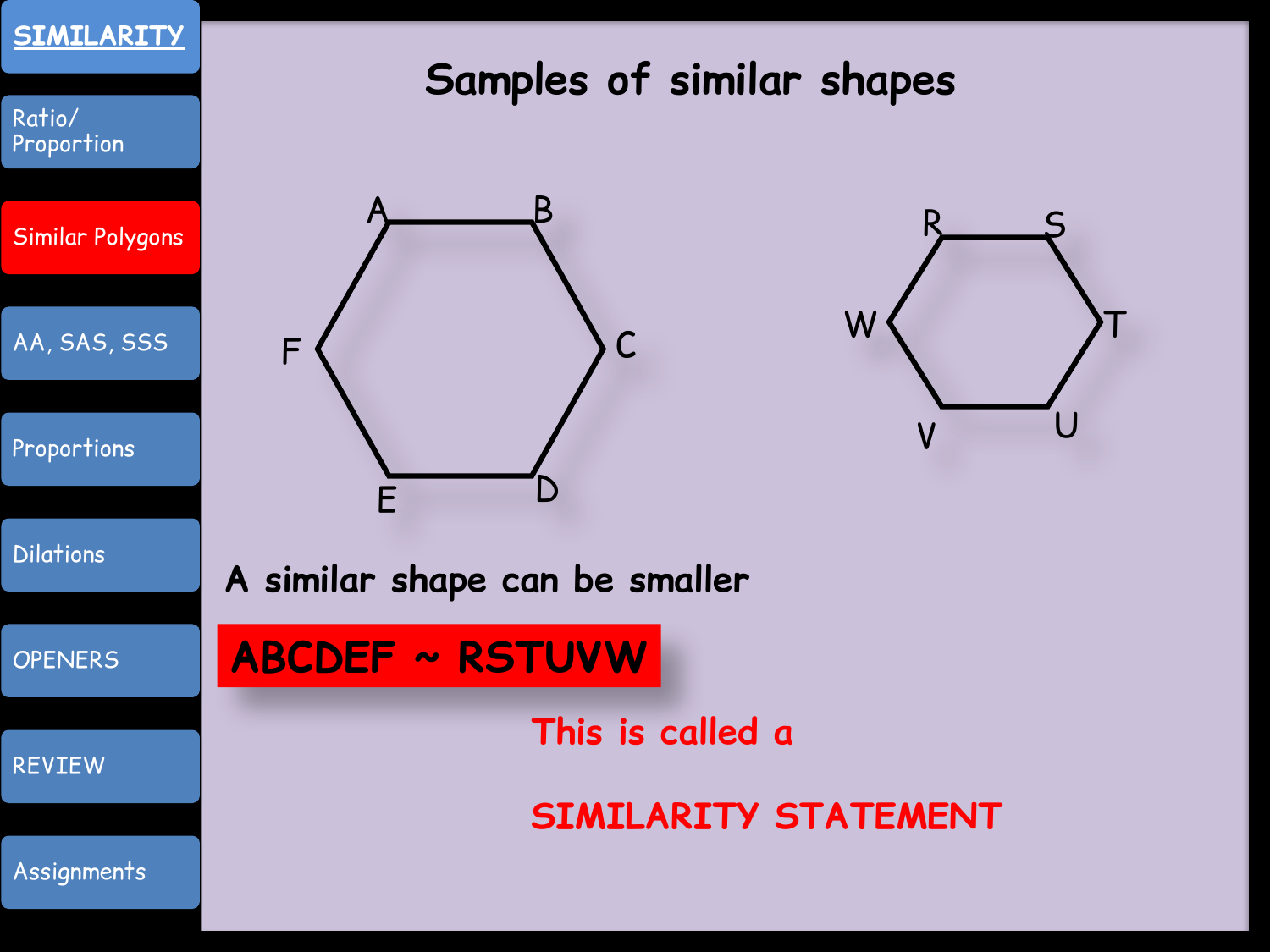

SIMILARITY

Ratio/Proportion

Similar Polygons

AA, SAS, SSS

Proportions

Dilations

OPENERS

REVIEW

Assignments

Samples of similar shapes
  B
  A
  S
R

  T
W
  F
C
  U
  V
  D
  E
A similar shape can be smaller
ABCDEF ~ RSTUVW
ABCDEF ~ RSTUVW
This is called a
SIMILARITY STATEMENT